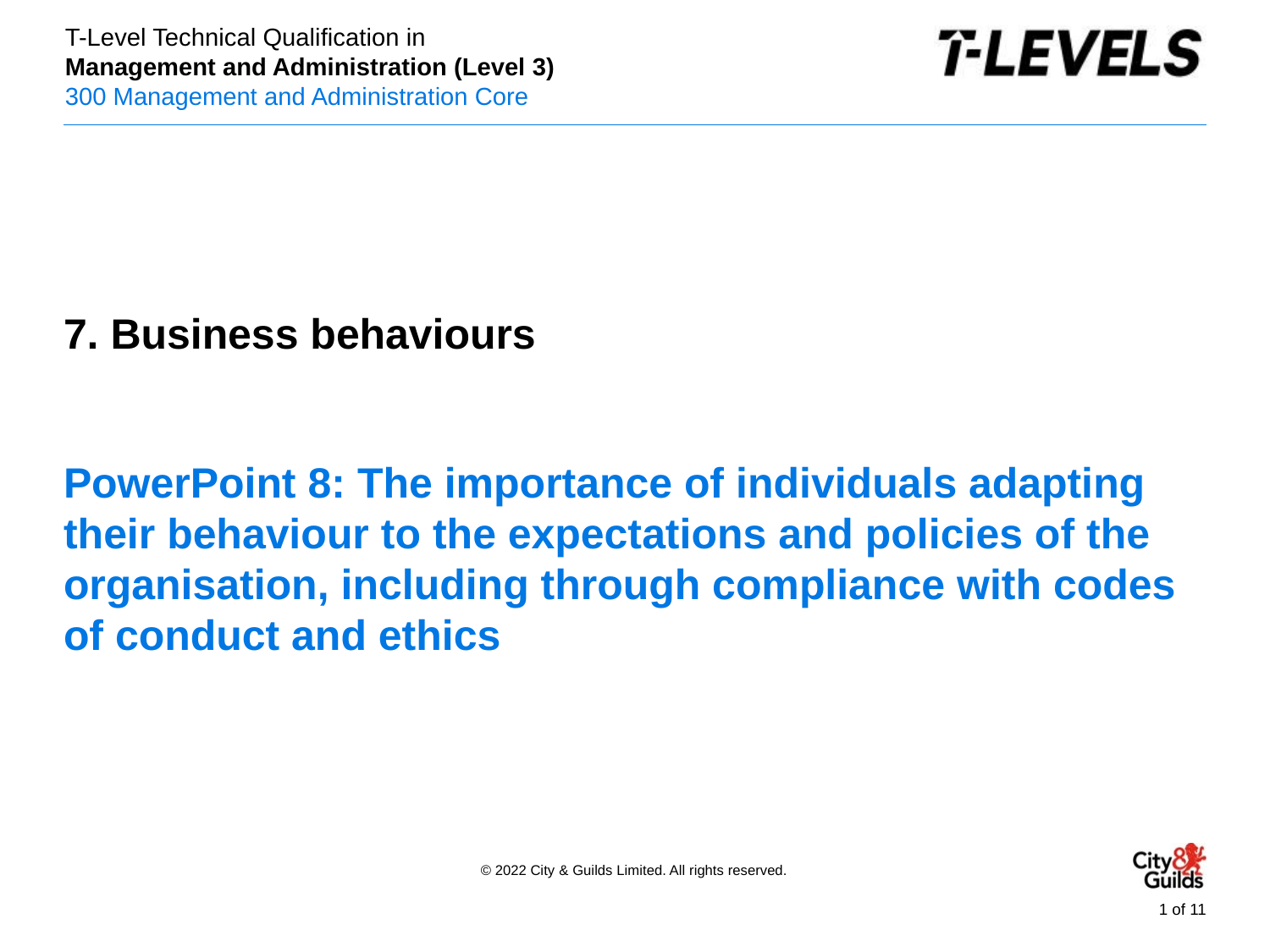

PowerPoint presentation
7. Business behaviours

# PowerPoint 8: The importance of individuals adapting their behaviour to the expectations and policies of the organisation, including through compliance with codes of conduct and ethics